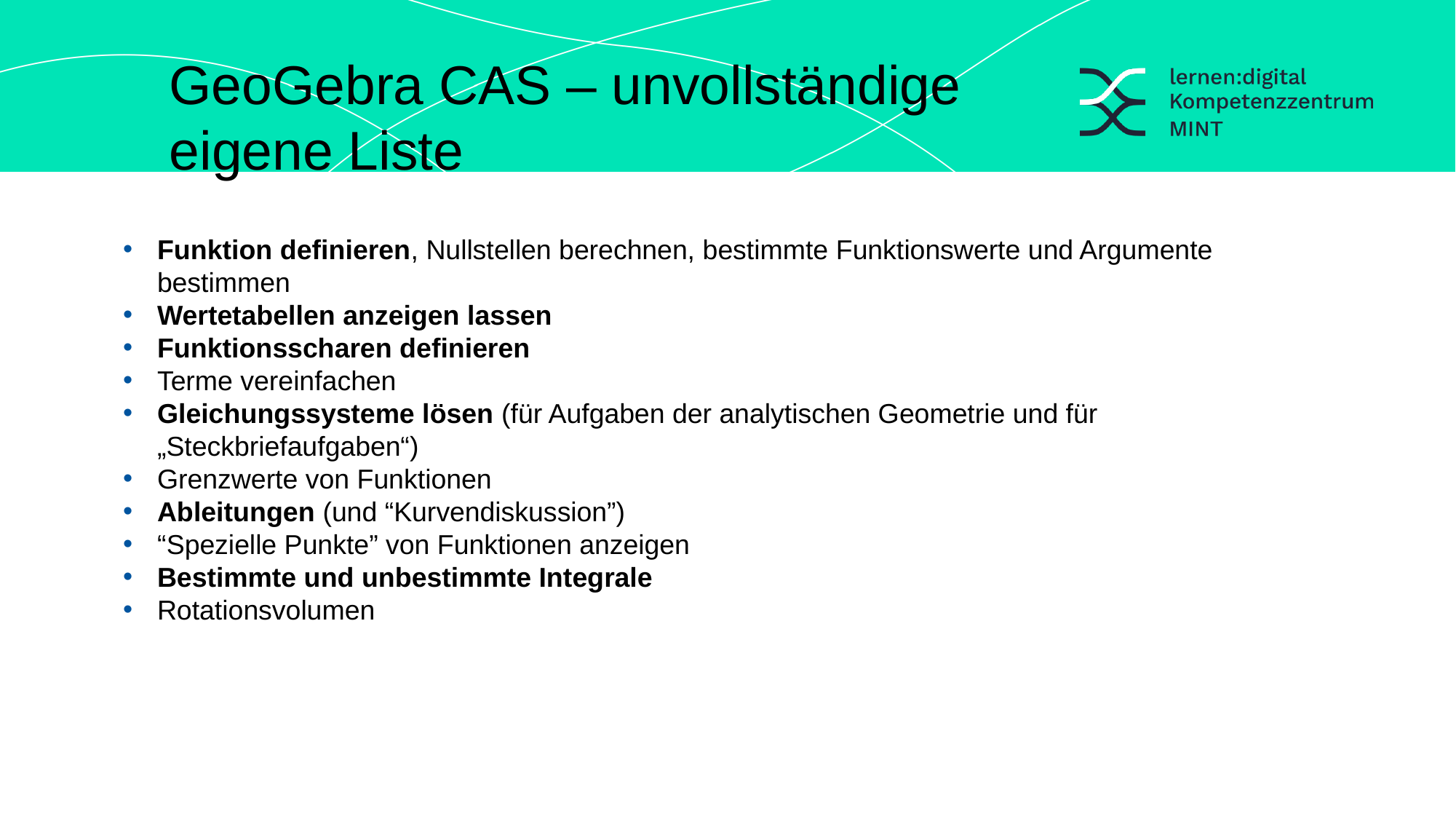

GeoGebra CAS – unvollständige eigene Liste
Funktion definieren, Nullstellen berechnen, bestimmte Funktionswerte und Argumente bestimmen
Wertetabellen anzeigen lassen
Funktionsscharen definieren
Terme vereinfachen
Gleichungssysteme lösen (für Aufgaben der analytischen Geometrie und für „Steckbriefaufgaben“)
Grenzwerte von Funktionen
Ableitungen (und “Kurvendiskussion”)
“Spezielle Punkte” von Funktionen anzeigen
Bestimmte und unbestimmte Integrale
Rotationsvolumen